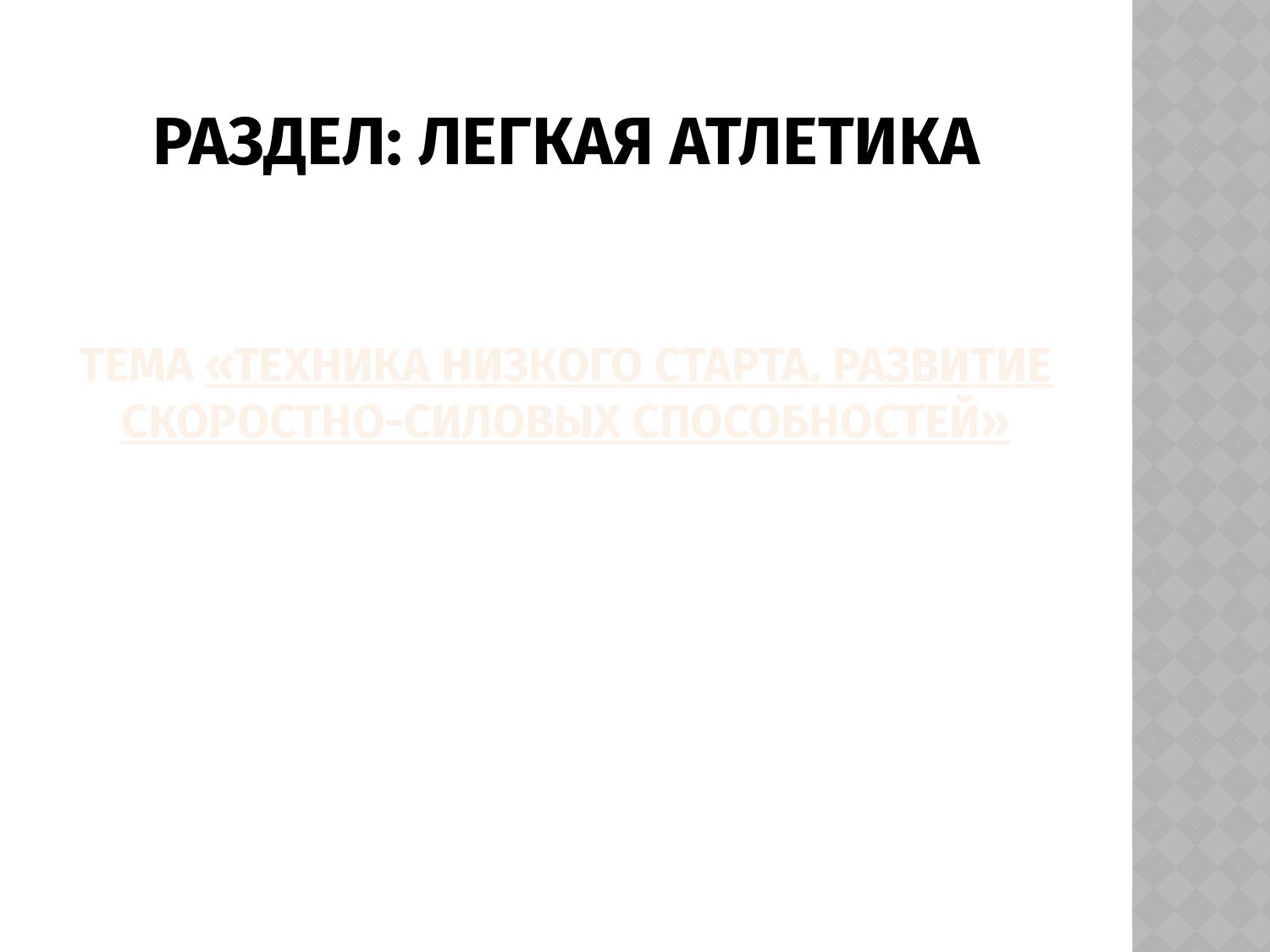

# раздел: Легкая атлетика
Тема «Техника низкого старта. Развитие скоростно-силовых способностей»